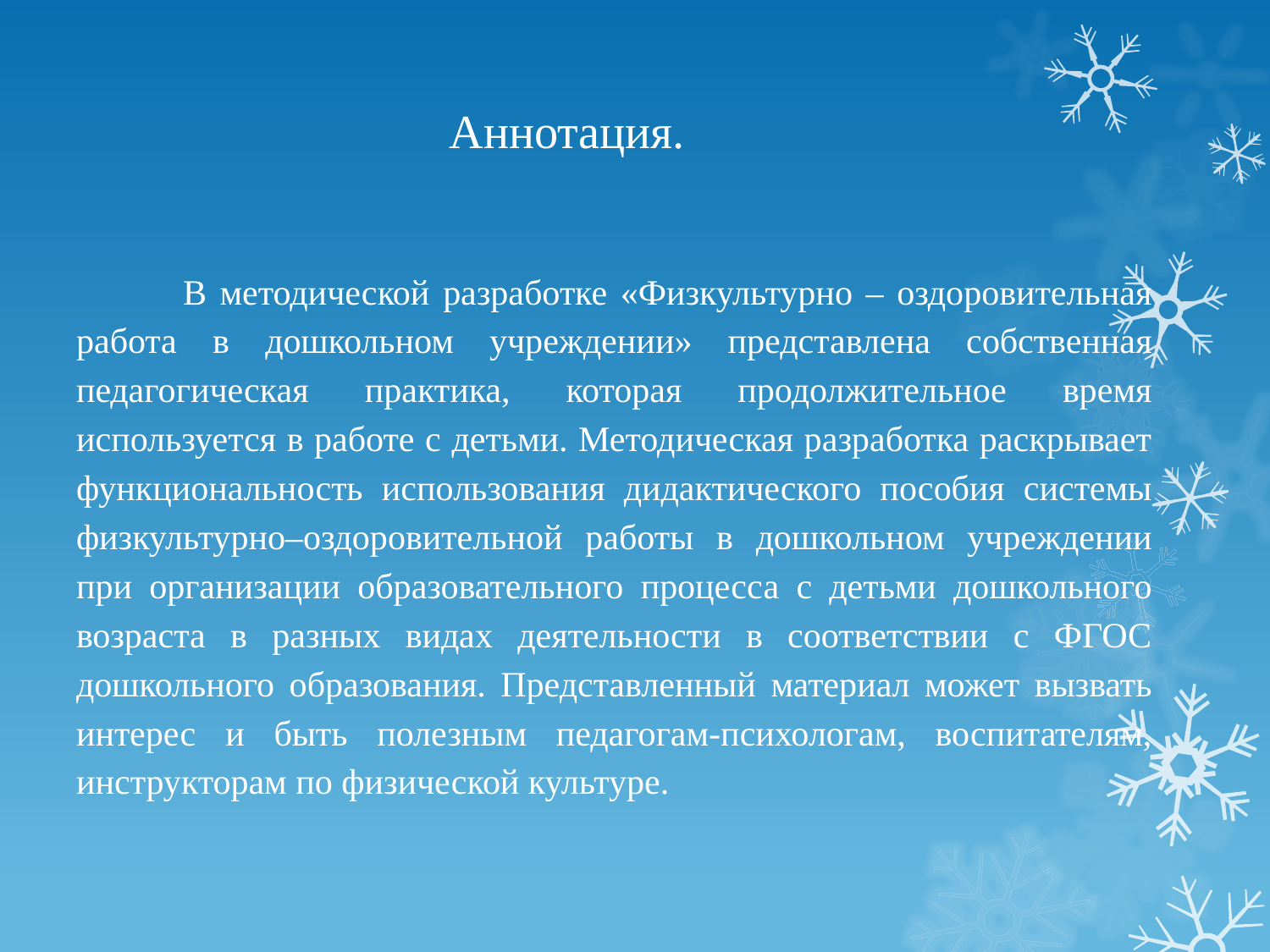

# Аннотация.

        В методической разработке «Физкультурно – оздоровительная работа в дошкольном учреждении» представлена собственная педагогическая практика, которая продолжительное время используется в работе с детьми. Методическая разработка раскрывает функциональность использования дидактического пособия системы физкультурно–оздоровительной работы в дошкольном учреждении при организации образовательного процесса с детьми дошкольного возраста в разных видах деятельности в соответствии с ФГОС дошкольного образования. Представленный материал может вызвать интерес и быть полезным педагогам-психологам, воспитателям, инструкторам по физической культуре.